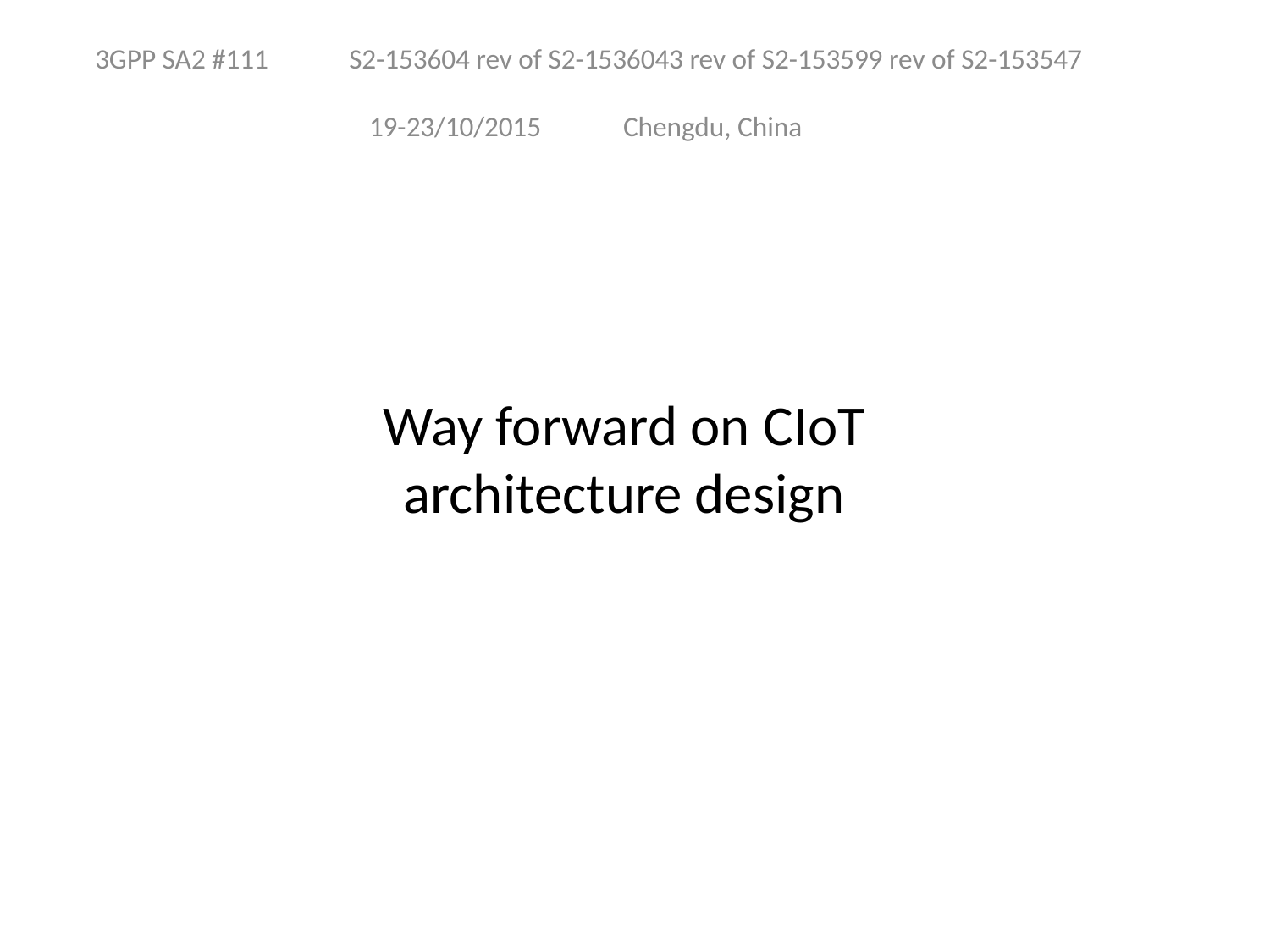

3GPP SA2 #111	S2-153604 rev of S2-1536043 rev of S2-153599 rev of S2-153547
19-23/10/2015	Chengdu, China
# Way forward on CIoT architecture design